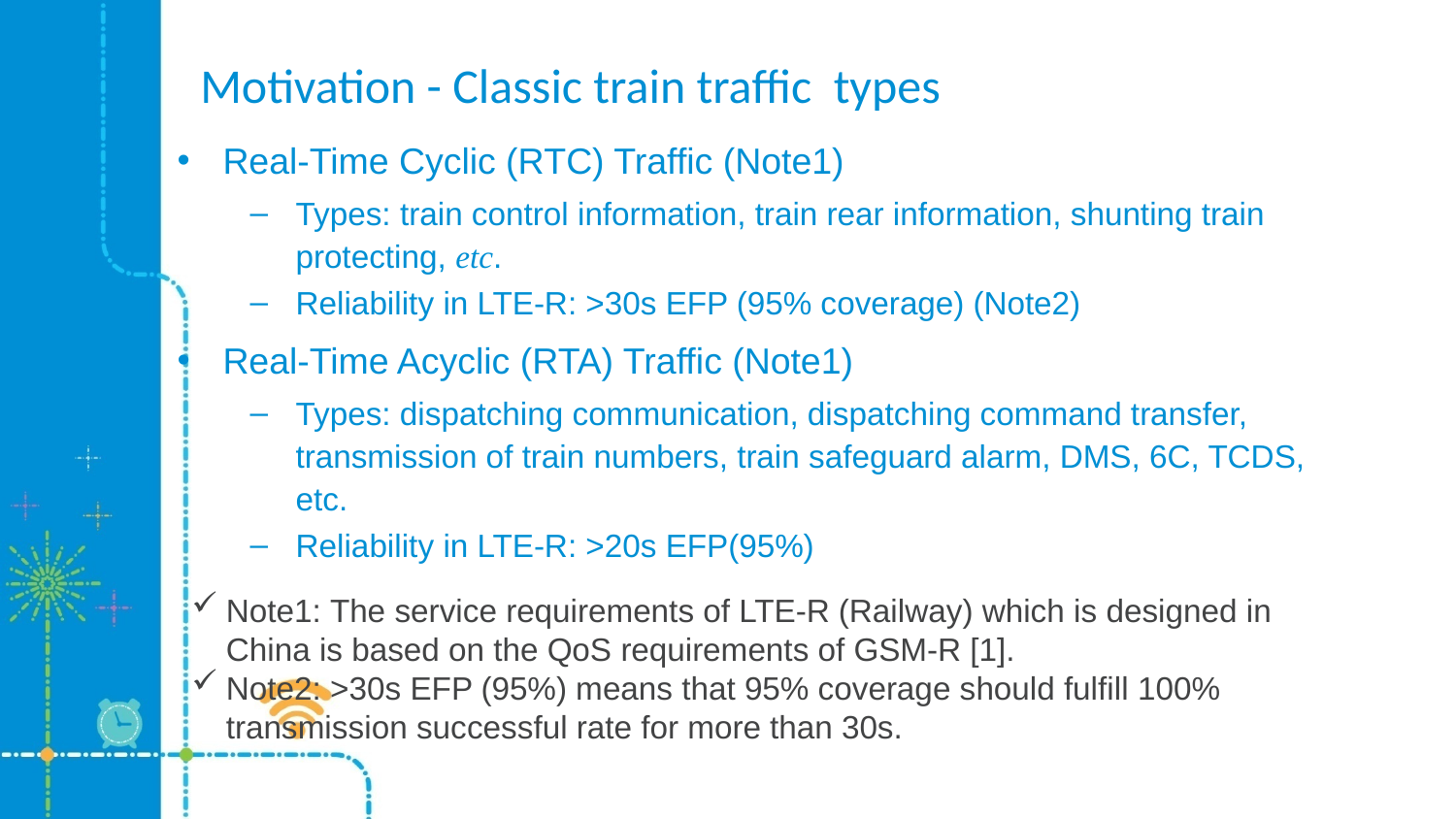

# Motivation - Classic train traffic  types
Real-Time Cyclic (RTC) Traffic (Note1)
Types: train control information, train rear information, shunting train protecting, etc.
Reliability in LTE-R: >30s EFP (95% coverage) (Note2)
Real-Time Acyclic (RTA) Traffic (Note1)
Types: dispatching communication, dispatching command transfer, transmission of train numbers, train safeguard alarm, DMS, 6C, TCDS, etc.
Reliability in LTE-R: >20s EFP(95%)

Note1: The service requirements of LTE-R (Railway) which is designed in China is based on the QoS requirements of GSM-R [1].
Note2: >30s EFP (95%) means that 95% coverage should fulfill 100% transmission successful rate for more than 30s.